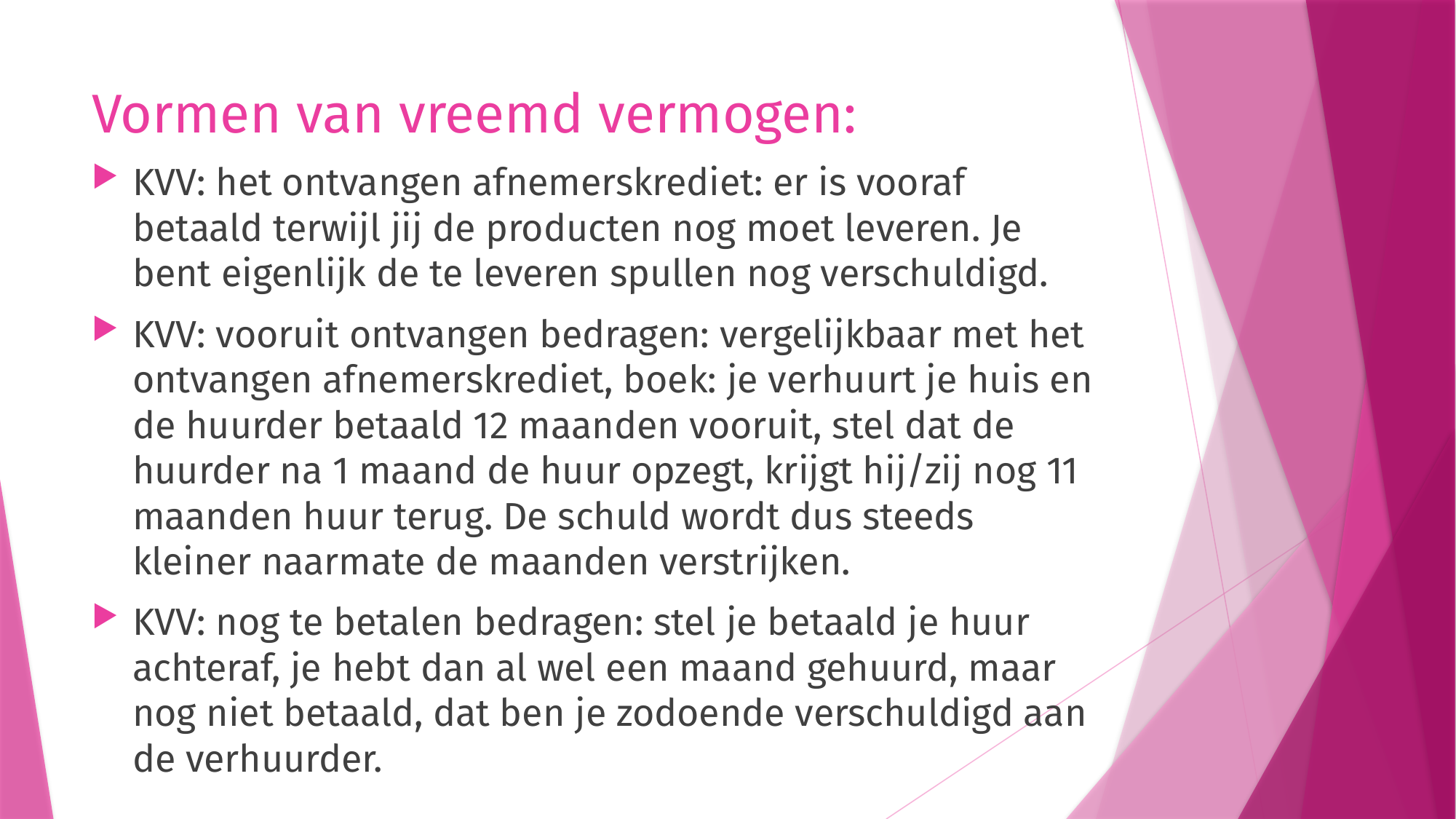

# Vormen van vreemd vermogen:
KVV: het ontvangen afnemerskrediet: er is vooraf betaald terwijl jij de producten nog moet leveren. Je bent eigenlijk de te leveren spullen nog verschuldigd.
KVV: vooruit ontvangen bedragen: vergelijkbaar met het ontvangen afnemerskrediet, boek: je verhuurt je huis en de huurder betaald 12 maanden vooruit, stel dat de huurder na 1 maand de huur opzegt, krijgt hij/zij nog 11 maanden huur terug. De schuld wordt dus steeds kleiner naarmate de maanden verstrijken.
KVV: nog te betalen bedragen: stel je betaald je huur achteraf, je hebt dan al wel een maand gehuurd, maar nog niet betaald, dat ben je zodoende verschuldigd aan de verhuurder.